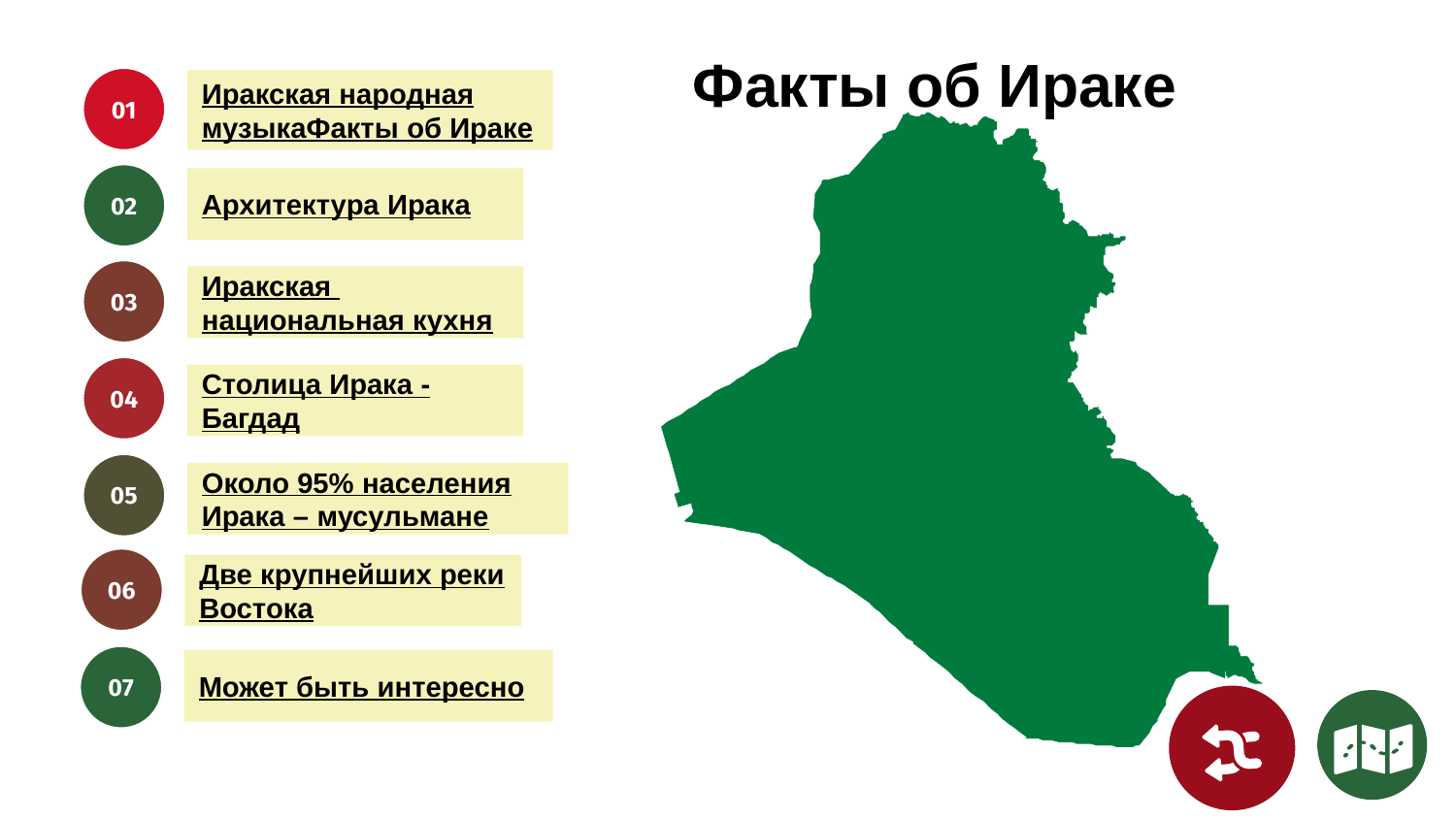

# Факты об Ираке

Иракская народная музыкаФакты об Ираке
01

Архитектура Ирака
02

Иракская национальная кухня
03

Столица Ирака - Багдад
04

Около 95% населения Ирака – мусульмане
05

Две крупнейших реки Востока
06

Может быть интересно
07